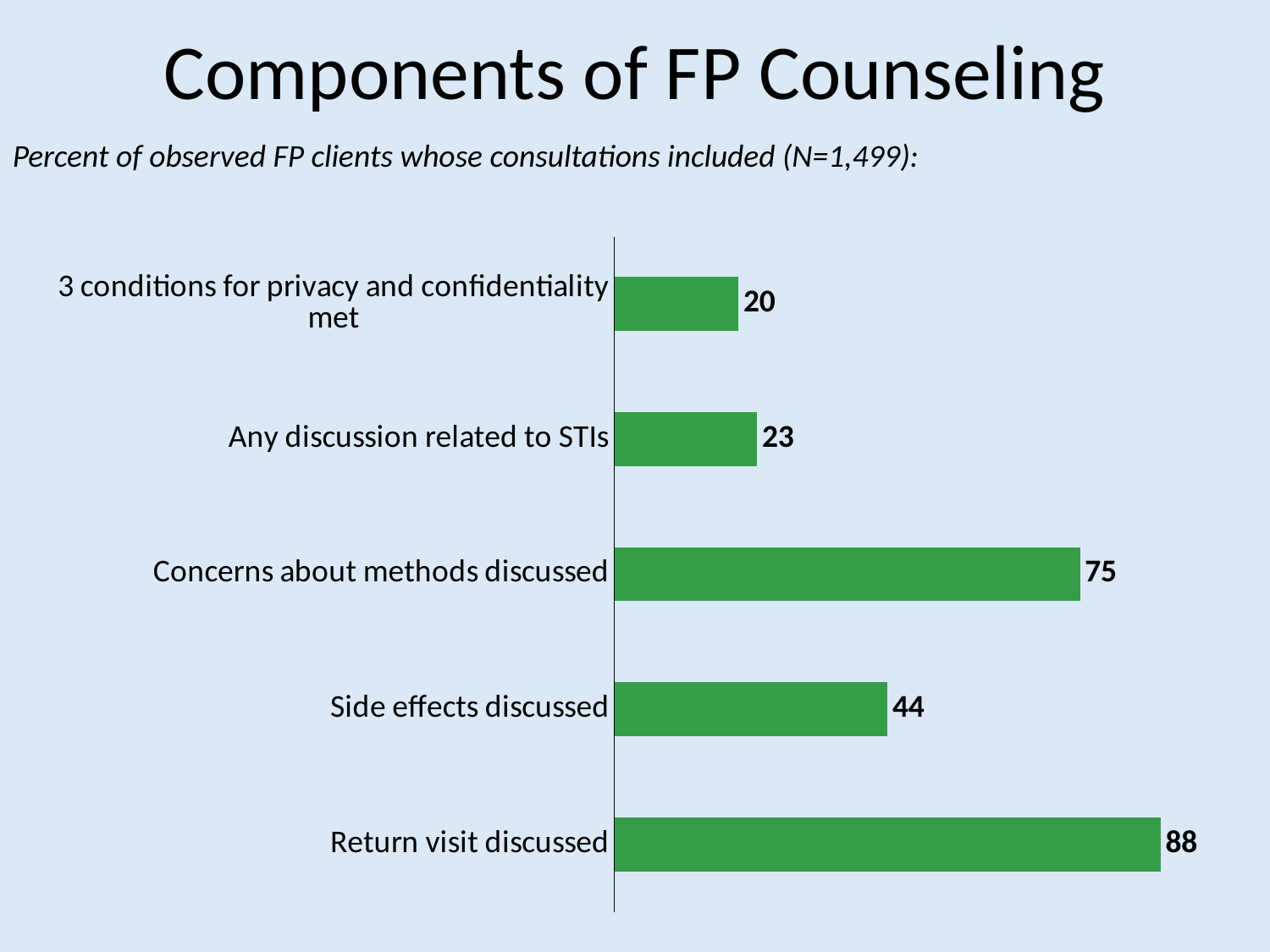

# Components of FP Counseling
Percent of observed FP clients whose consultations included (N=1,499):

### Chart

| Category | Series 1 |
|---|---|
| Return visit discussed | 88.0 |
| Side effects discussed | 44.0 |
| Concerns about methods discussed | 75.0 |
| Any discussion related to STIs | 23.0 |
| 3 conditions for privacy and confidentiality met | 20.0 |